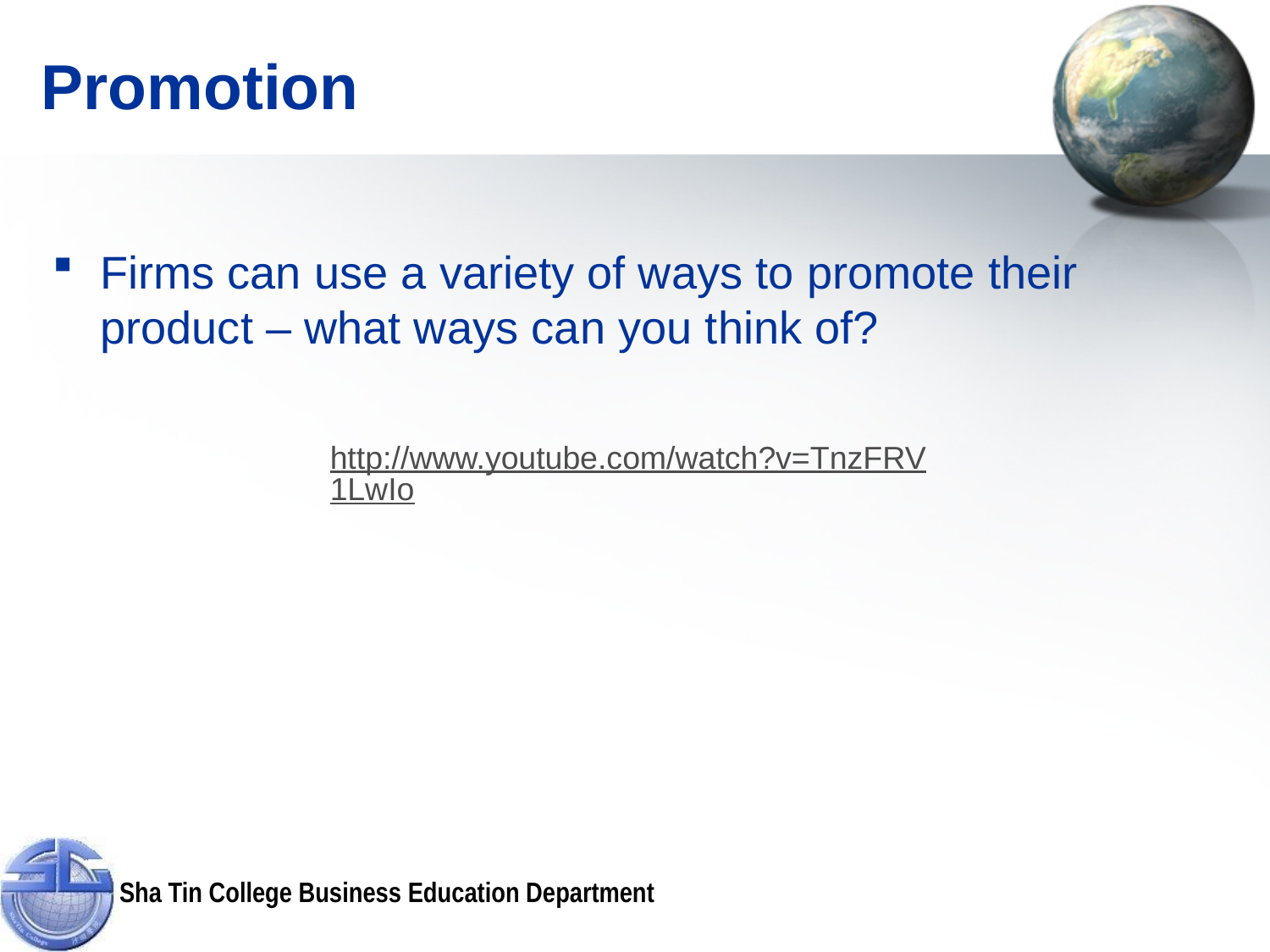

# Promotion
Firms can use a variety of ways to promote their product – what ways can you think of?
http://www.youtube.com/watch?v=TnzFRV1LwIo